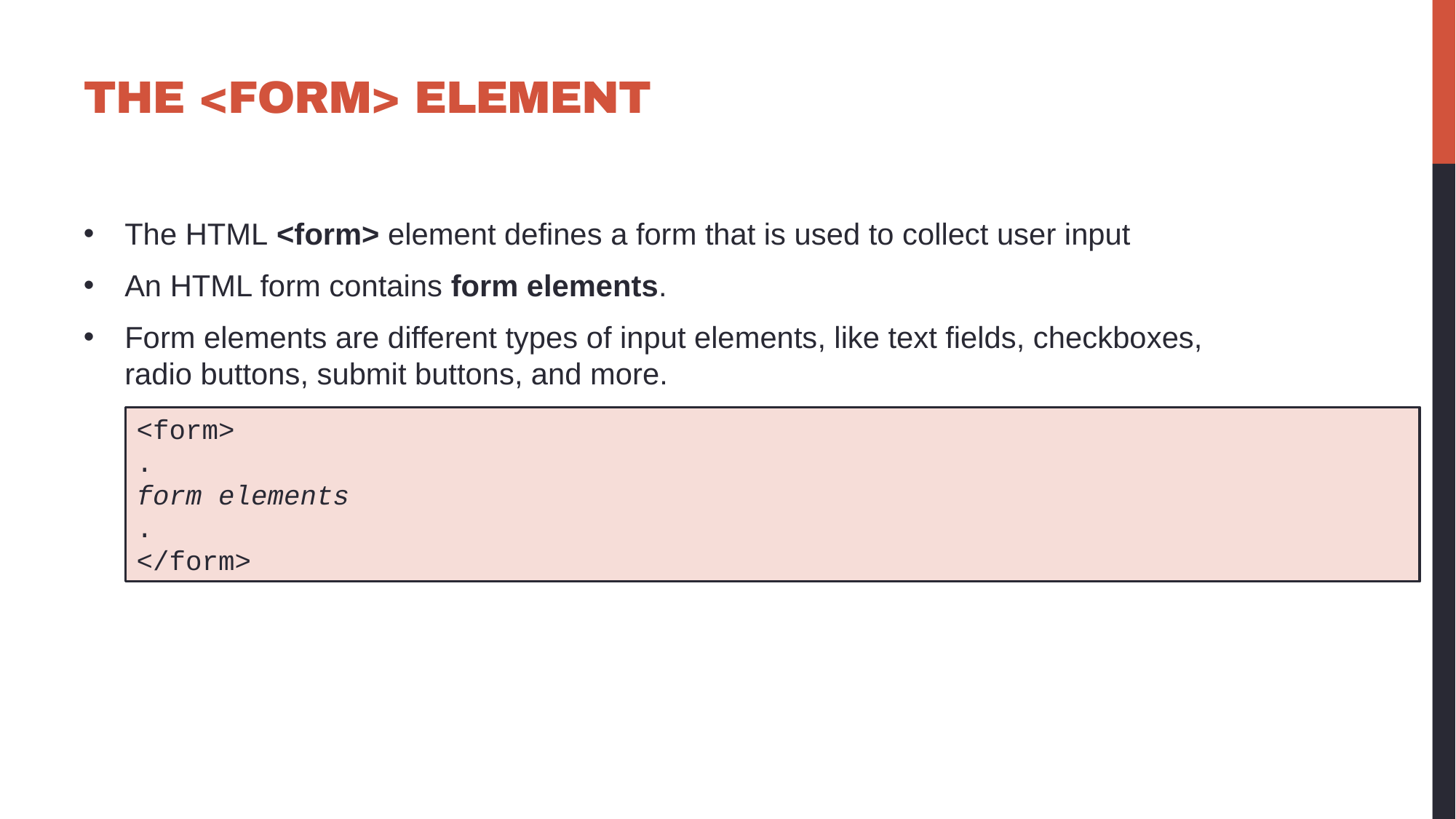

# The <form> Element
The HTML <form> element defines a form that is used to collect user input
An HTML form contains form elements.
Form elements are different types of input elements, like text fields, checkboxes, radio buttons, submit buttons, and more.

<form>
.
form elements
.
</form>